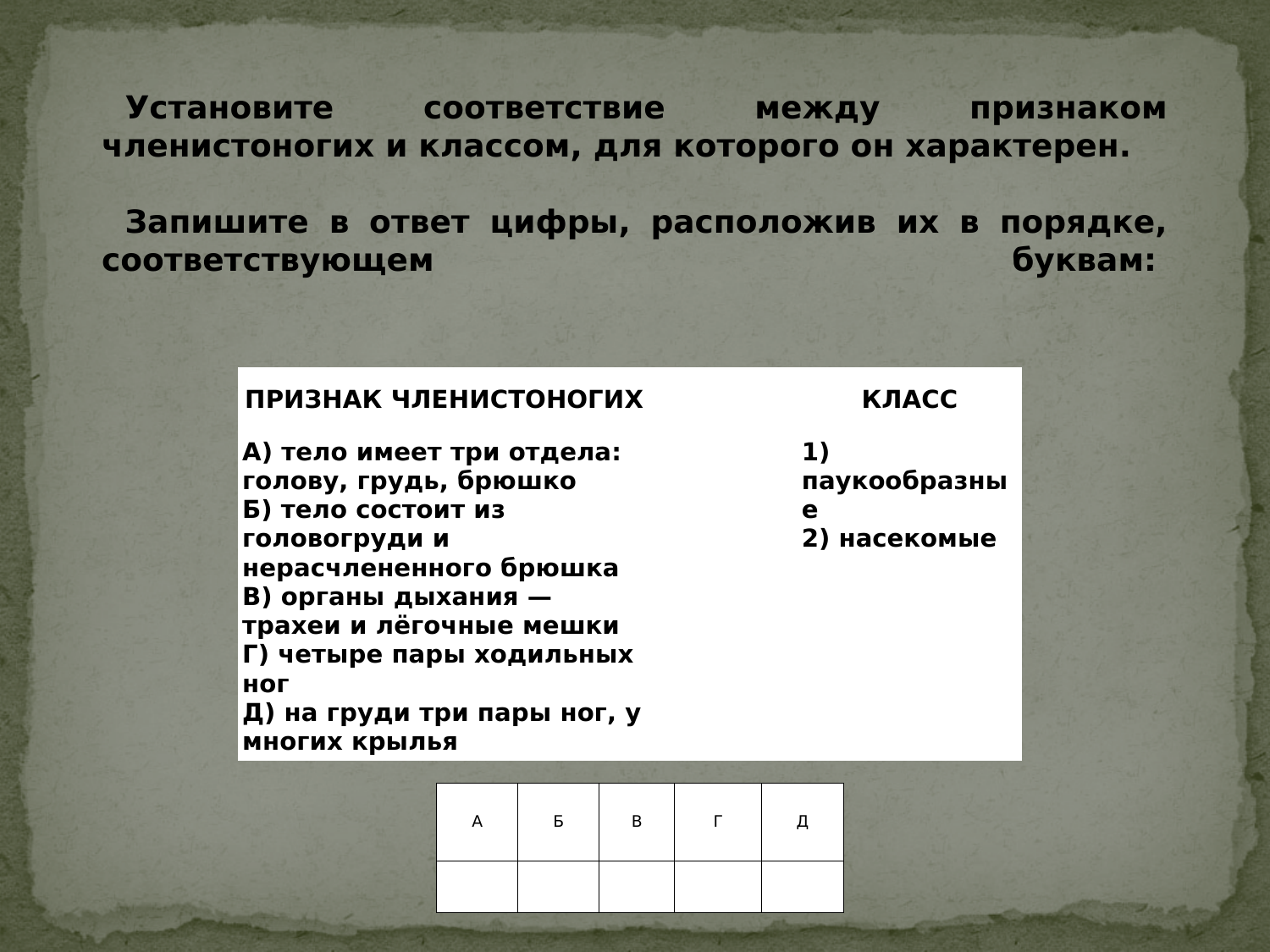

Установите соответствие между признаком членистоногих и классом, для которого он характерен.

Запишите в ответ цифры, расположив их в порядке, соответствующем буквам:
| ПРИЗНАК ЧЛЕНИСТОНОГИХ |  | КЛАСС |
| --- | --- | --- |
| А) тело имеет три отдела: голову, грудь, брюшко Б) тело состоит из головогруди и нерасчлененного брюшка В) органы дыхания — трахеи и лёгочные мешки Г) четыре пары ходильных ног Д) на груди три пары ног, у многих крылья |  | 1) паукообразные 2) насекомые |
| A | Б | В | Г | Д |
| --- | --- | --- | --- | --- |
|  |  |  |  |  |